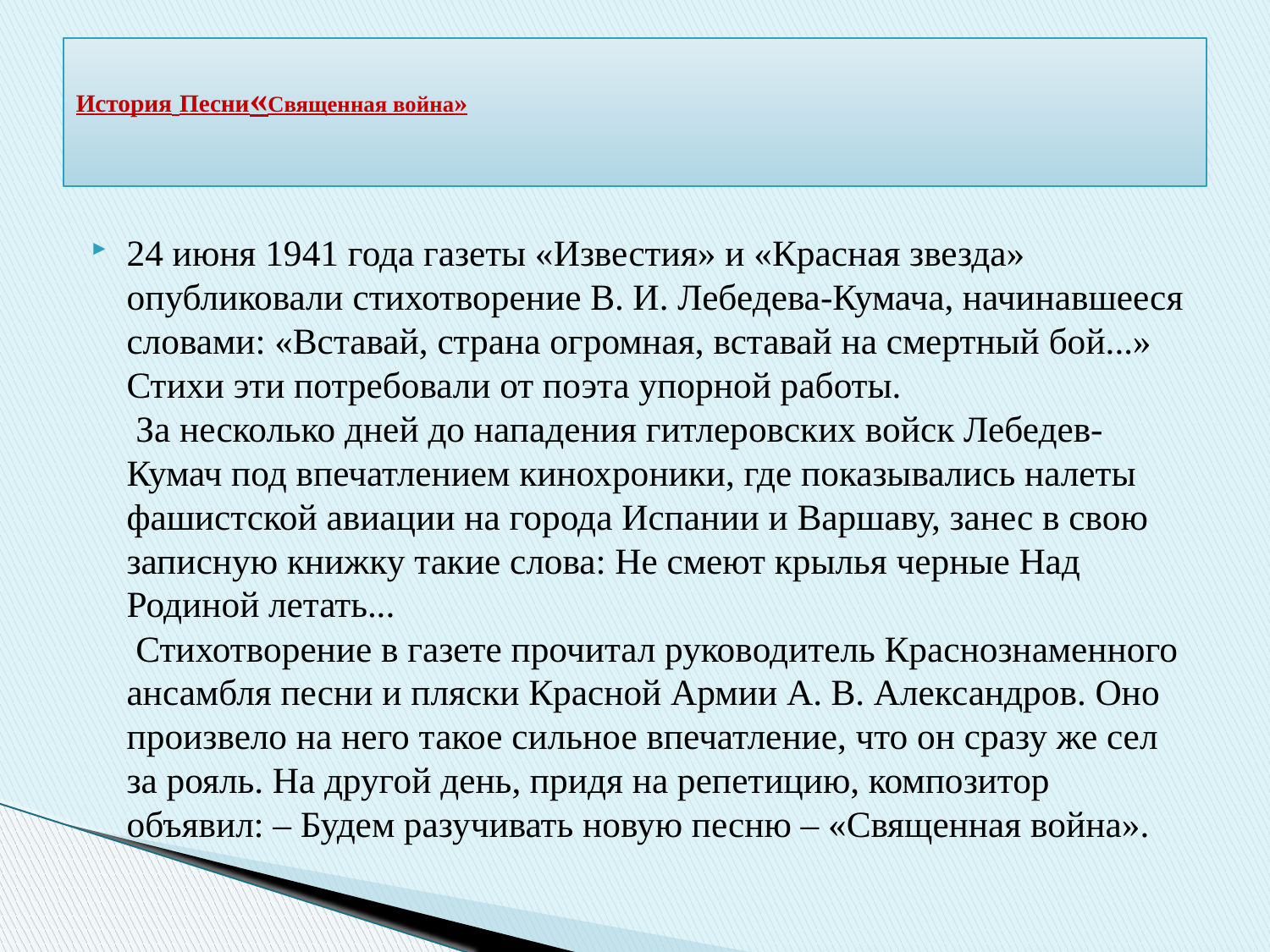

# История Песни«Священная война»
24 июня 1941 года газеты «Известия» и «Красная звезда» опубликовали стихотворение В. И. Лебедева-Кумача, начинавшееся словами: «Вставай, страна огромная, вставай на смертный бой...» Стихи эти потребовали от поэта упорной работы.
 За несколько дней до нападения гитлеровских войск Лебедев-Кумач под впечатлением кинохроники, где показывались налеты фашистской авиации на города Испании и Варшаву, занес в свою записную книжку такие слова: Не смеют крылья черные Над Родиной летать...
 Стихотворение в газете прочитал руководитель Краснознаменного ансамбля песни и пляски Красной Армии А. В. Александров. Оно произвело на него такое сильное впечатление, что он сразу же сел за рояль. На другой день, придя на репетицию, композитор объявил: – Будем разучивать новую песню – «Священная война».